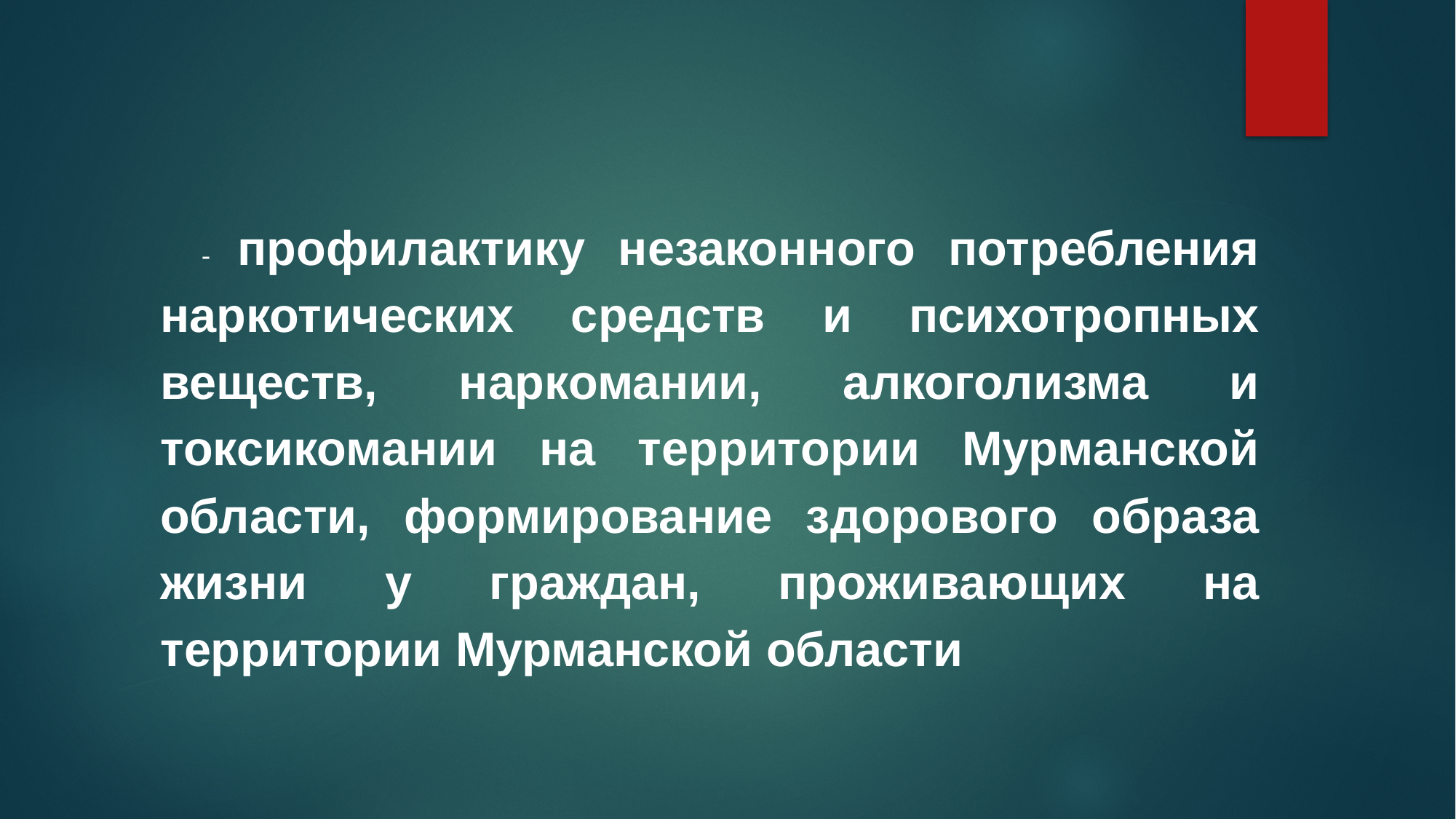

- профилактику незаконного потребления наркотических средств и психотропных веществ, наркомании, алкоголизма и токсикомании на территории Мурманской области, формирование здорового образа жизни у граждан, проживающих на территории Мурманской области